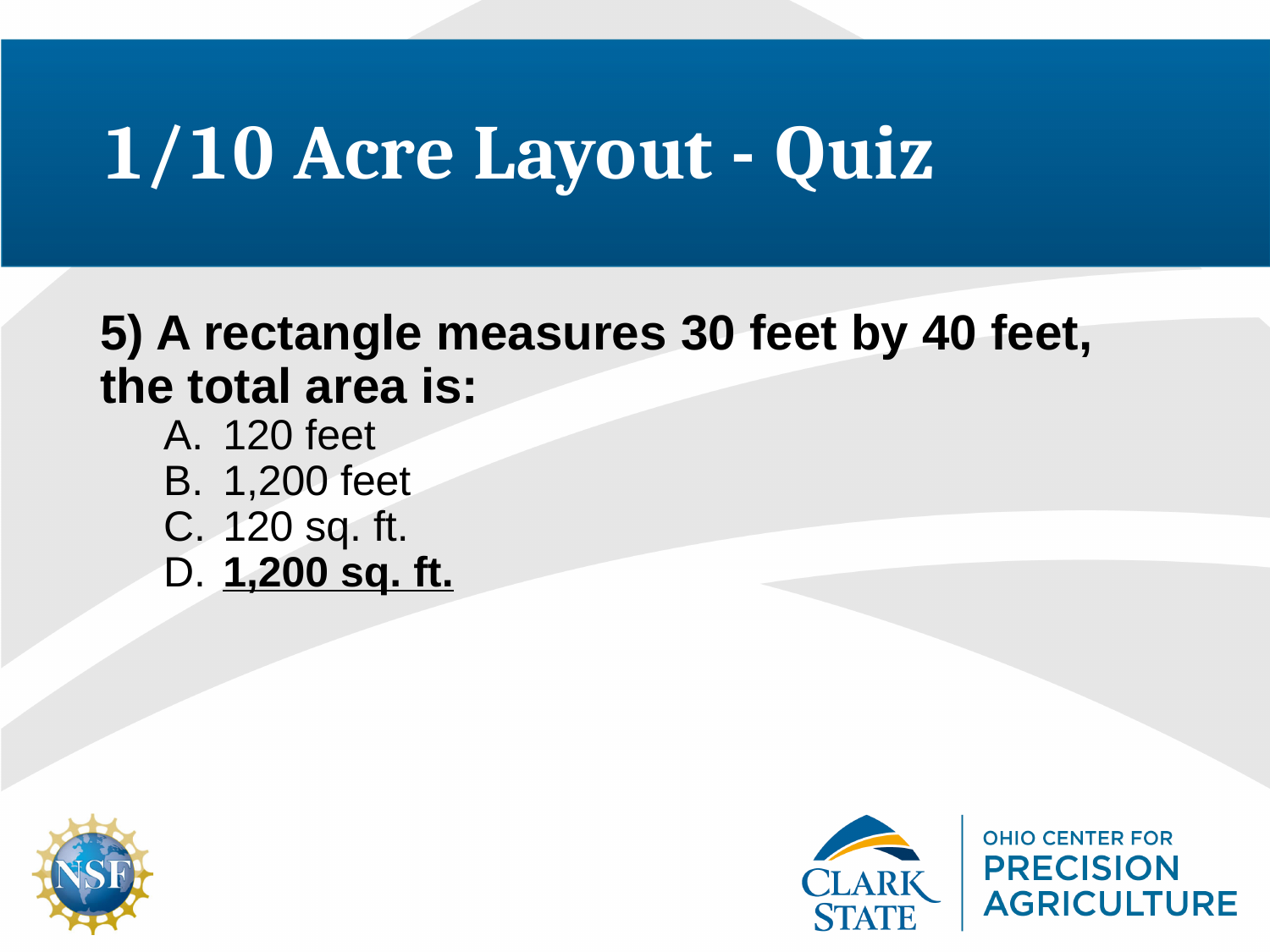

# 1/10 Acre Layout - Quiz
5) A rectangle measures 30 feet by 40 feet, 	the total area is:
 120 feet
 1,200 feet
 120 sq. ft.
 1,200 sq. ft.